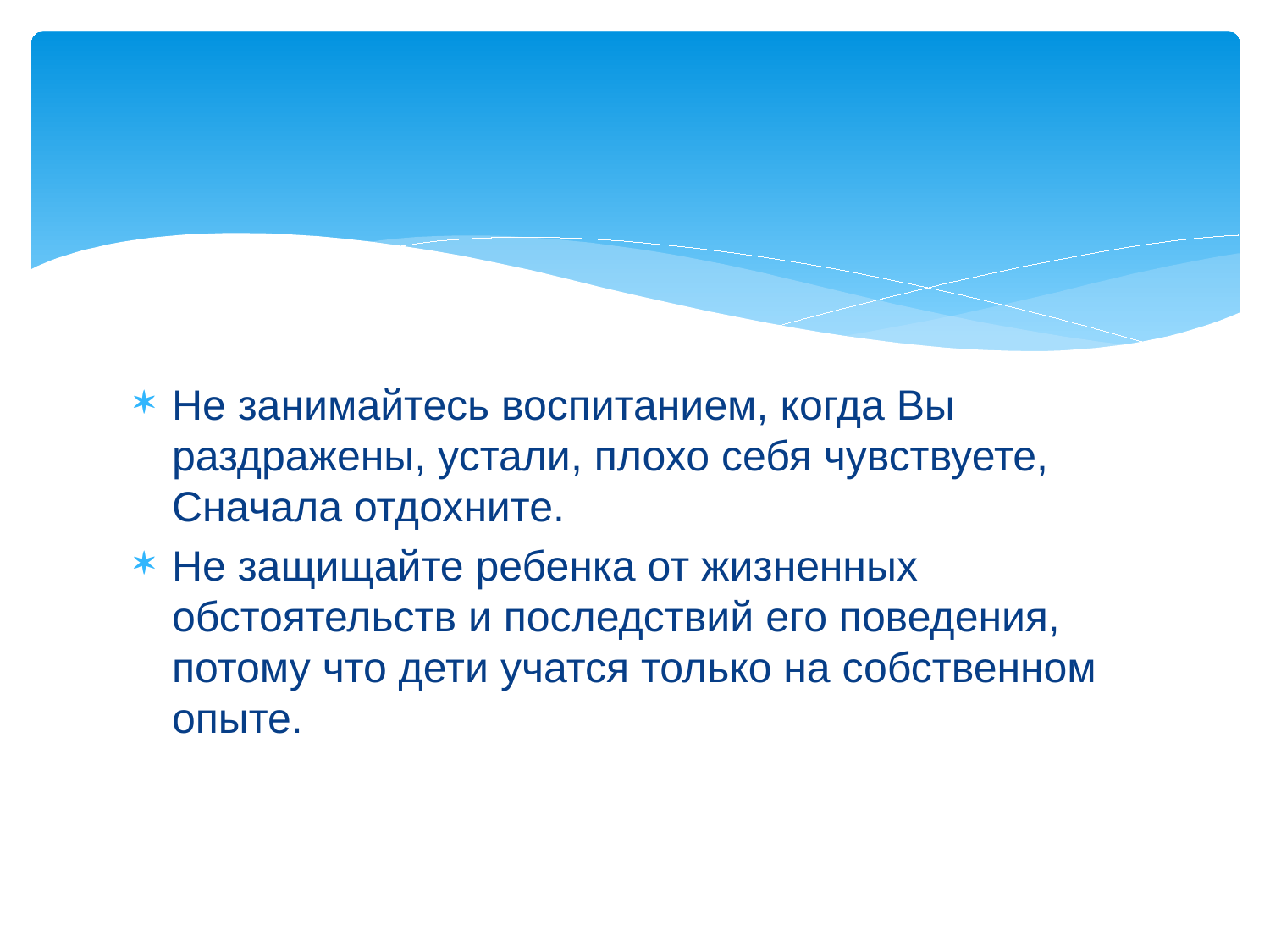

#
Не занимайтесь воспитанием, когда Вы раздражены, устали, плохо себя чувствуете, Сначала отдохните.
Не защищайте ребенка от жизненных обстоятельств и последствий его поведения, потому что дети учатся только на собственном опыте.